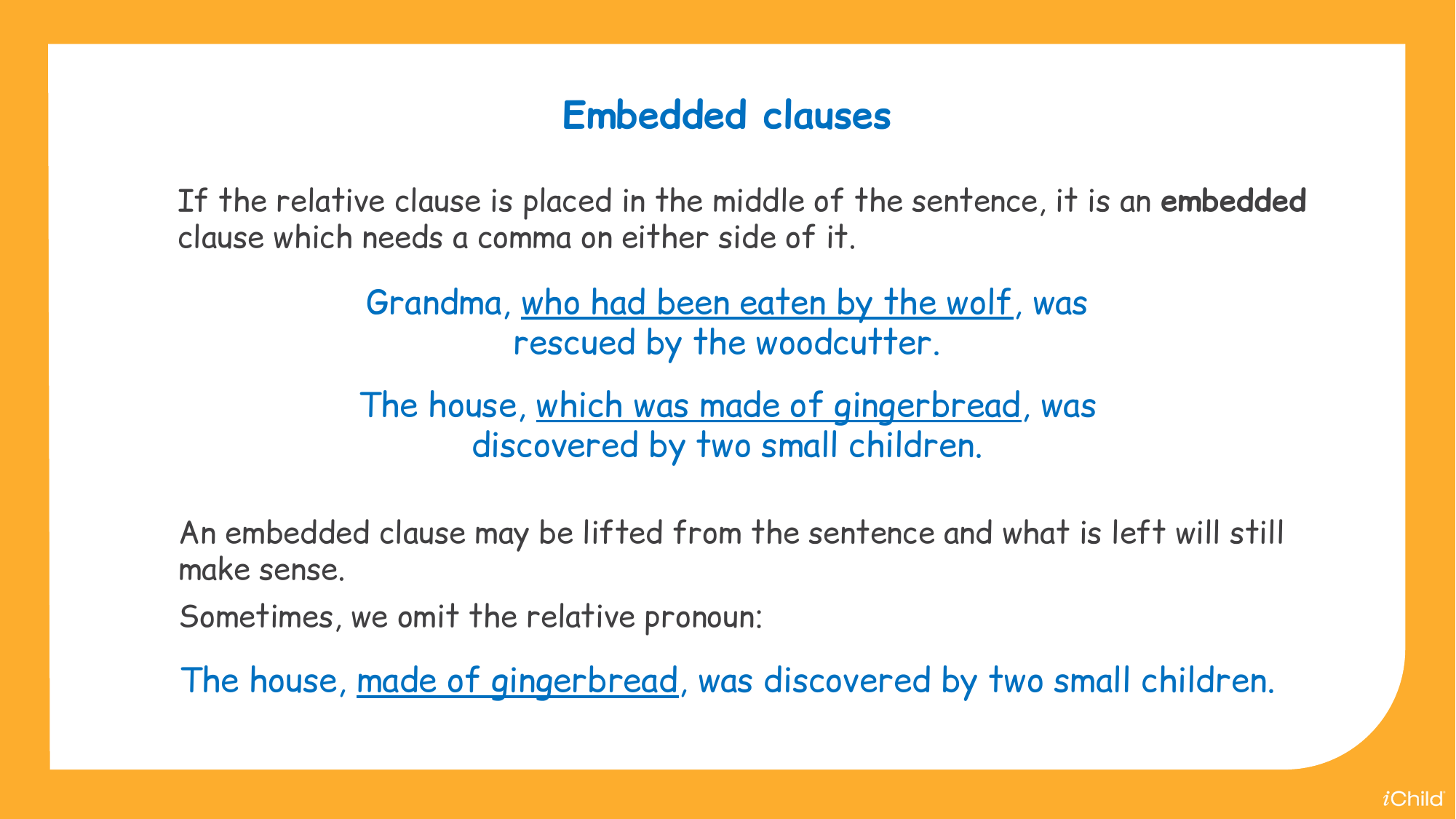

Embedded clauses
If the relative clause is placed in the middle of the sentence, it is an embedded clause which needs a comma on either side of it.
Grandma, who had been eaten by the wolf, was
rescued by the woodcutter.
The house, which was made of gingerbread, was
discovered by two small children.
An embedded clause may be lifted from the sentence and what is left will still make sense.
Sometimes, we omit the relative pronoun:

The house, made of gingerbread, was discovered by two small children.